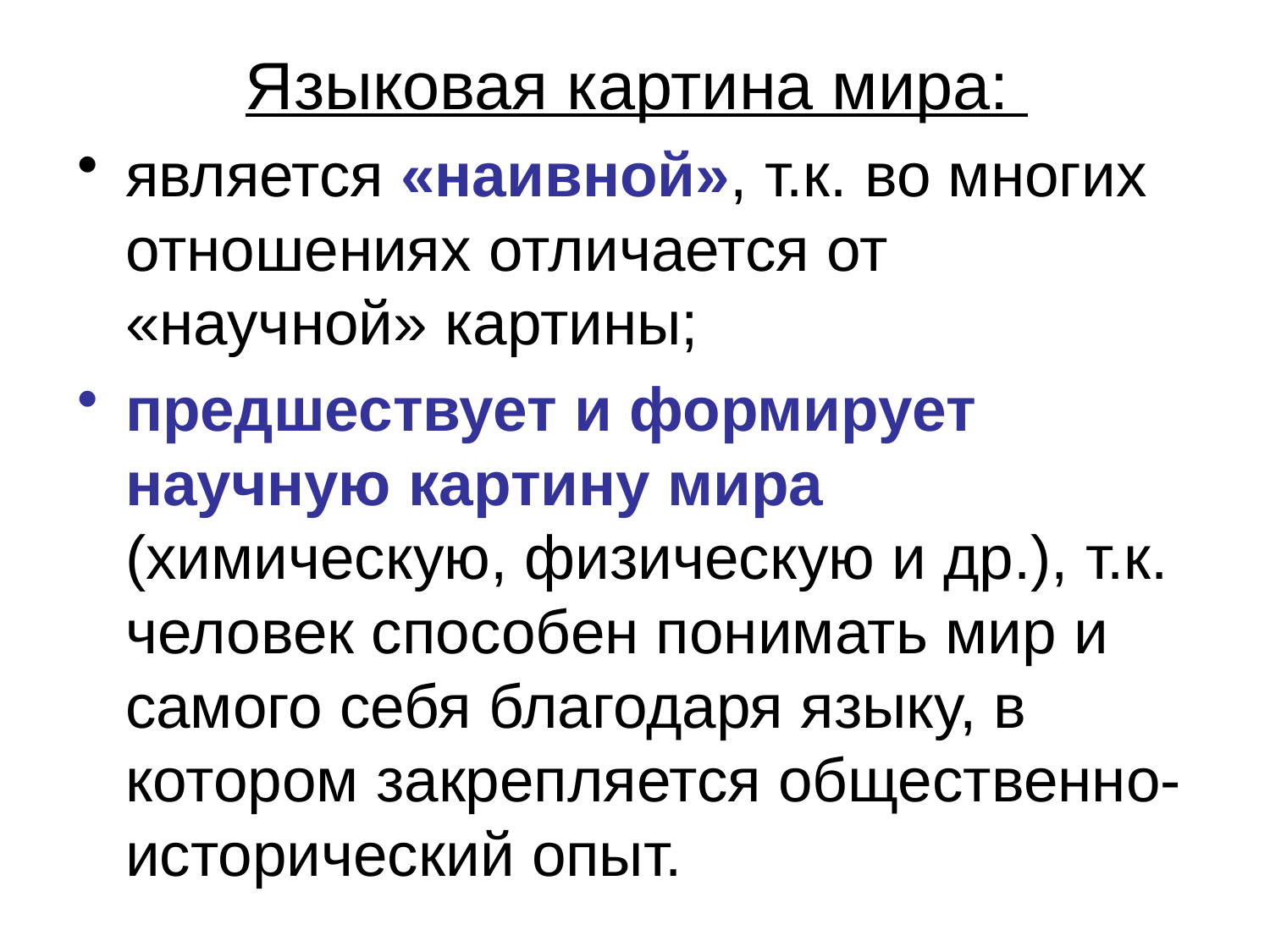

Языковая картина мира:
является «наивной», т.к. во многих отношениях отличается от «научной» картины;
предшествует и формирует  научную картину мира (химическую, физическую и др.), т.к. человек способен понимать мир и самого себя благодаря языку, в котором закрепляется общественно-исторический опыт.